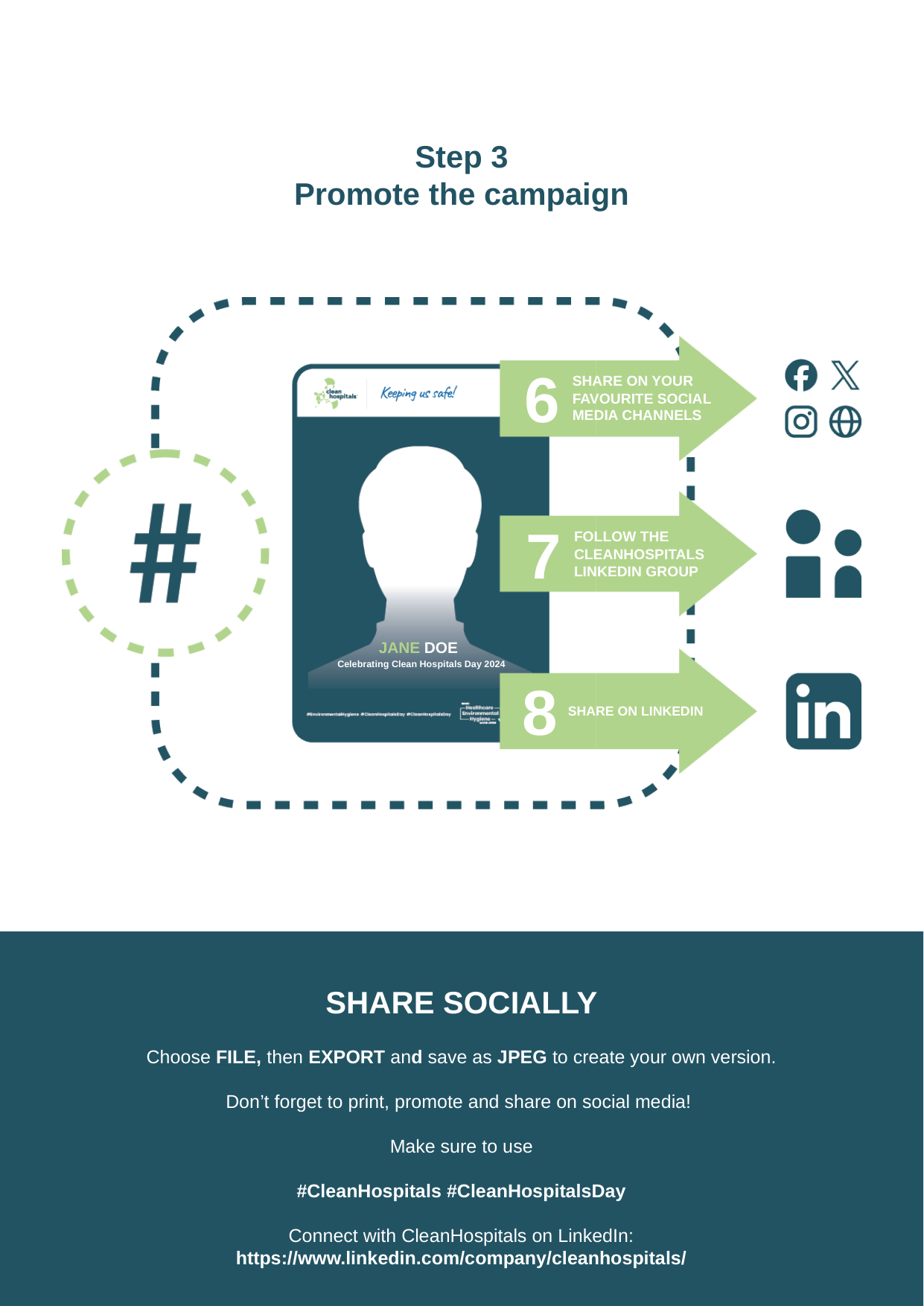

Step 3
Promote the campaign
6
SHARE ON YOUR FAVOURITE SOCIAL MEDIA CHANNELS
7
FOLLOW THE CLEANHOSPITALS LINKEDIN GROUP
JANE DOE
Celebrating Clean Hospitals Day 2024
8
SHARE ON LINKEDIN
SHARE SOCIALLY
Choose FILE, then EXPORT and save as JPEG to create your own version.

Don’t forget to print, promote and share on social media!

Make sure to use

#CleanHospitals #CleanHospitalsDay

Connect with CleanHospitals on LinkedIn:
https://www.linkedin.com/company/cleanhospitals/